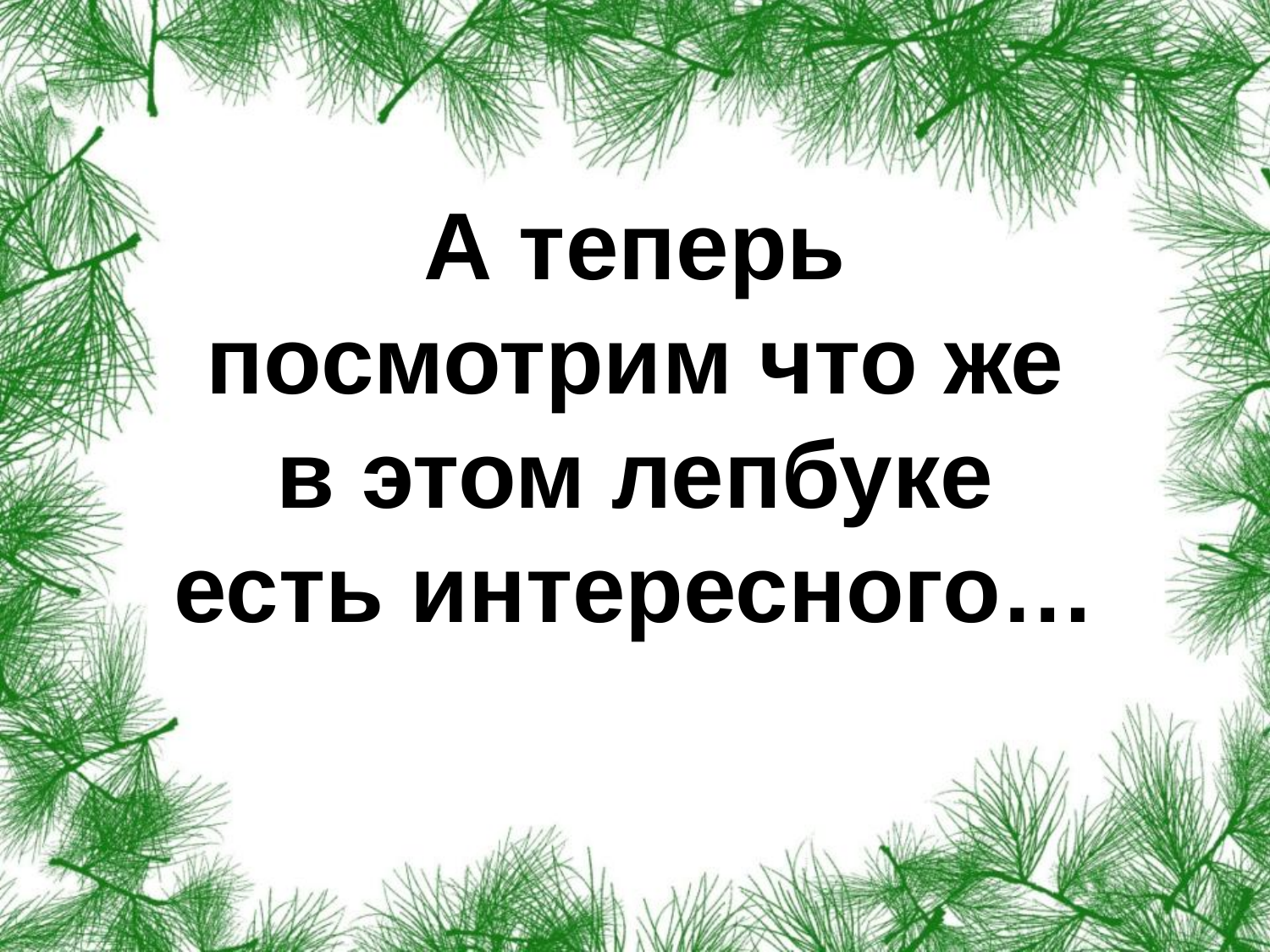

А теперь посмотрим что же в этом лепбуке есть интересного…